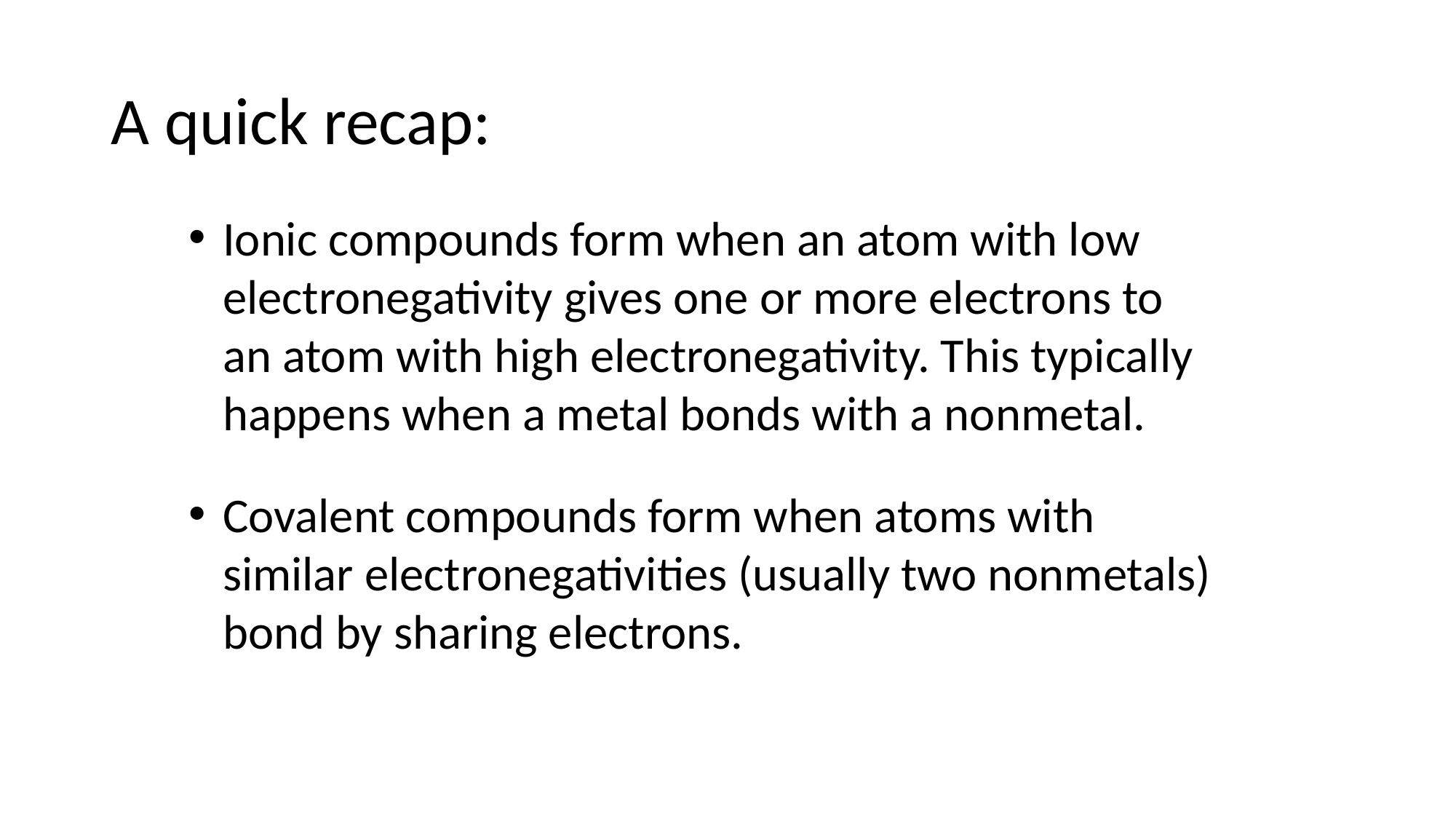

# A quick recap:
Ionic compounds form when an atom with low electronegativity gives one or more electrons to an atom with high electronegativity. This typically happens when a metal bonds with a nonmetal.

Covalent compounds form when atoms with similar electronegativities (usually two nonmetals) bond by sharing electrons.